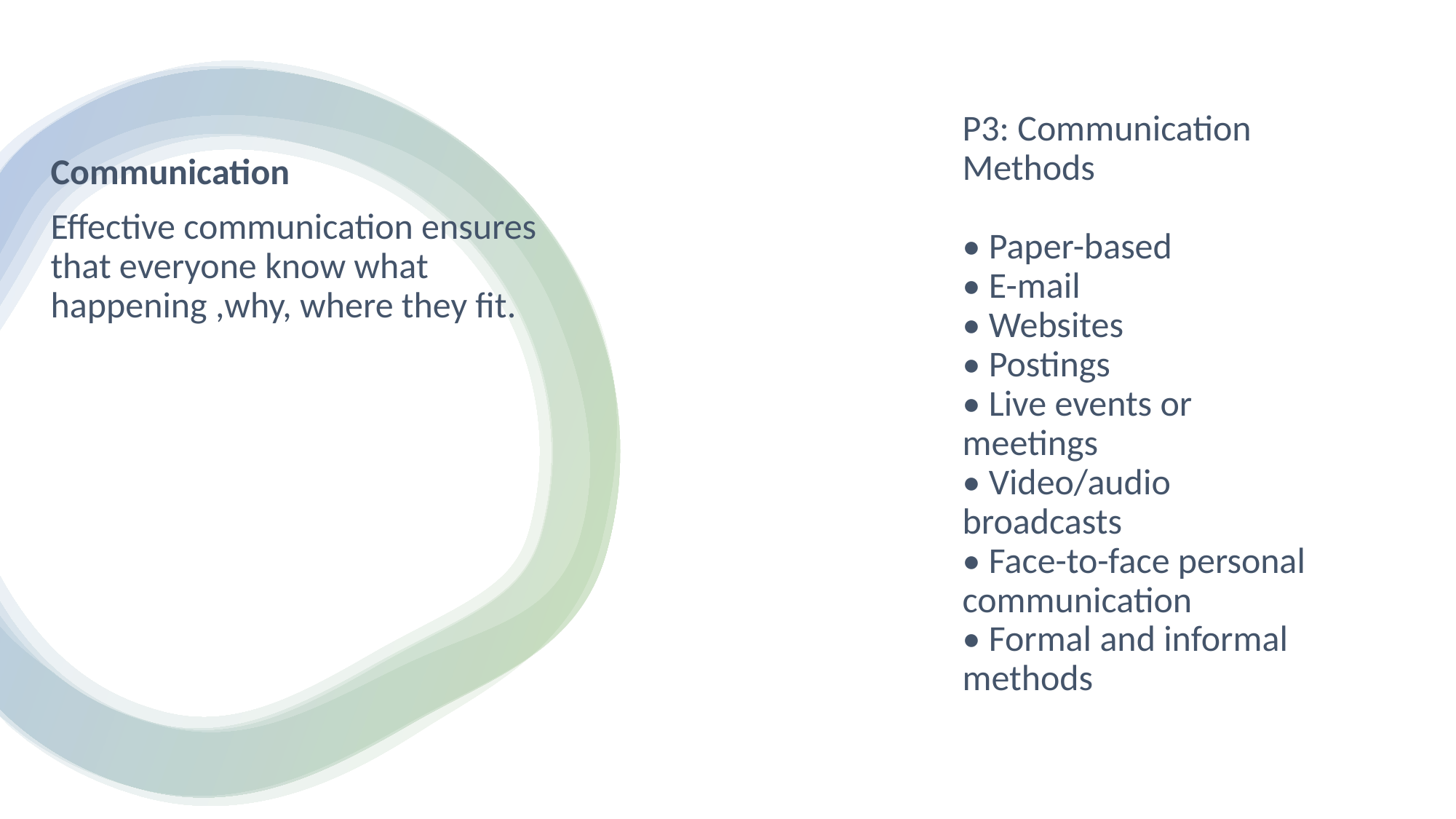

Communication
Effective communication ensures that everyone know what happening ,why, where they fit.

# P3: Communication Methods • Paper-based • E-mail • Websites • Postings • Live events or meetings • Video/audio broadcasts • Face-to-face personal communication • Formal and informal methods